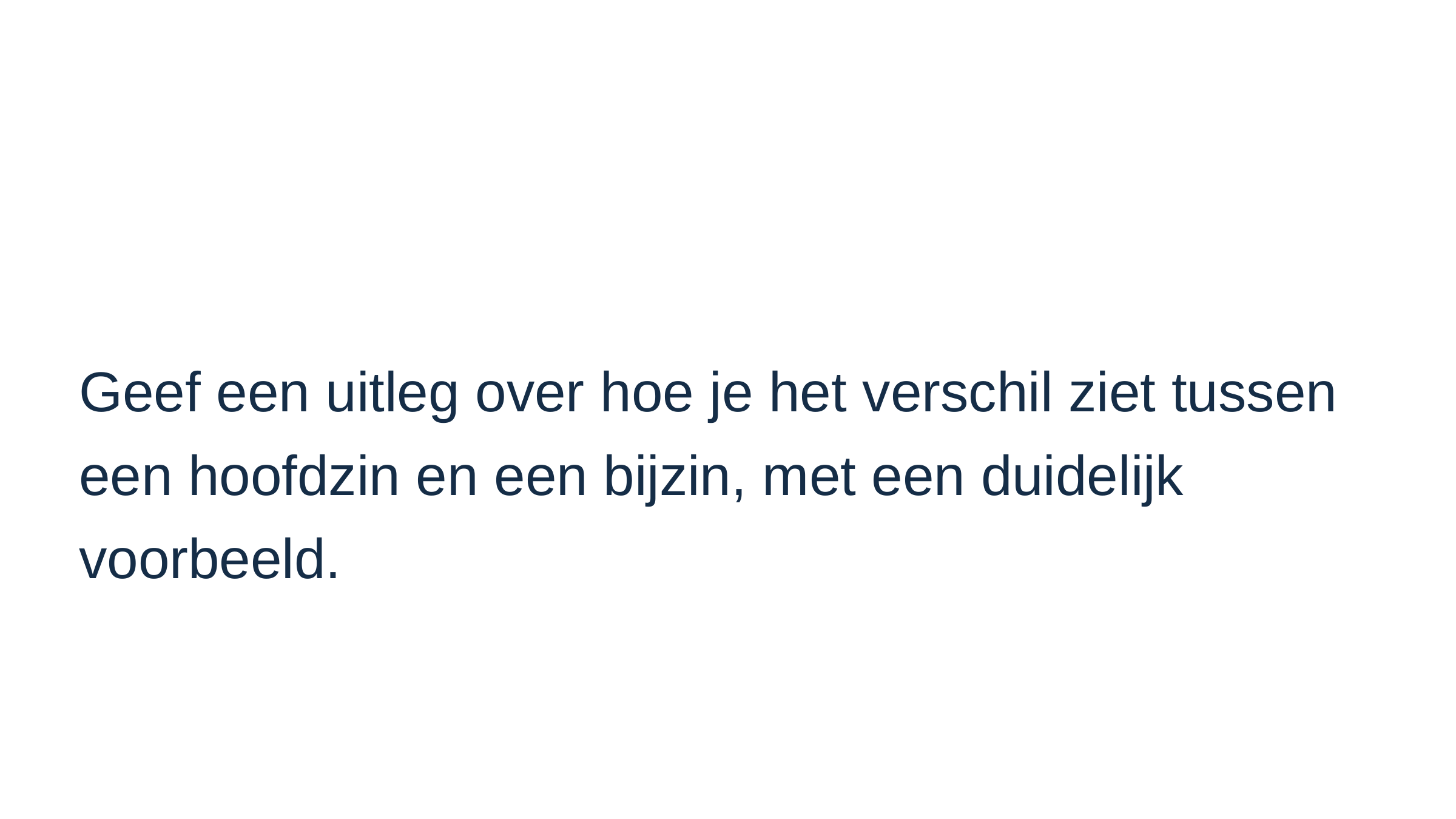

Geef een uitleg over hoe je het verschil ziet tussen een hoofdzin en een bijzin, met een duidelijk voorbeeld.